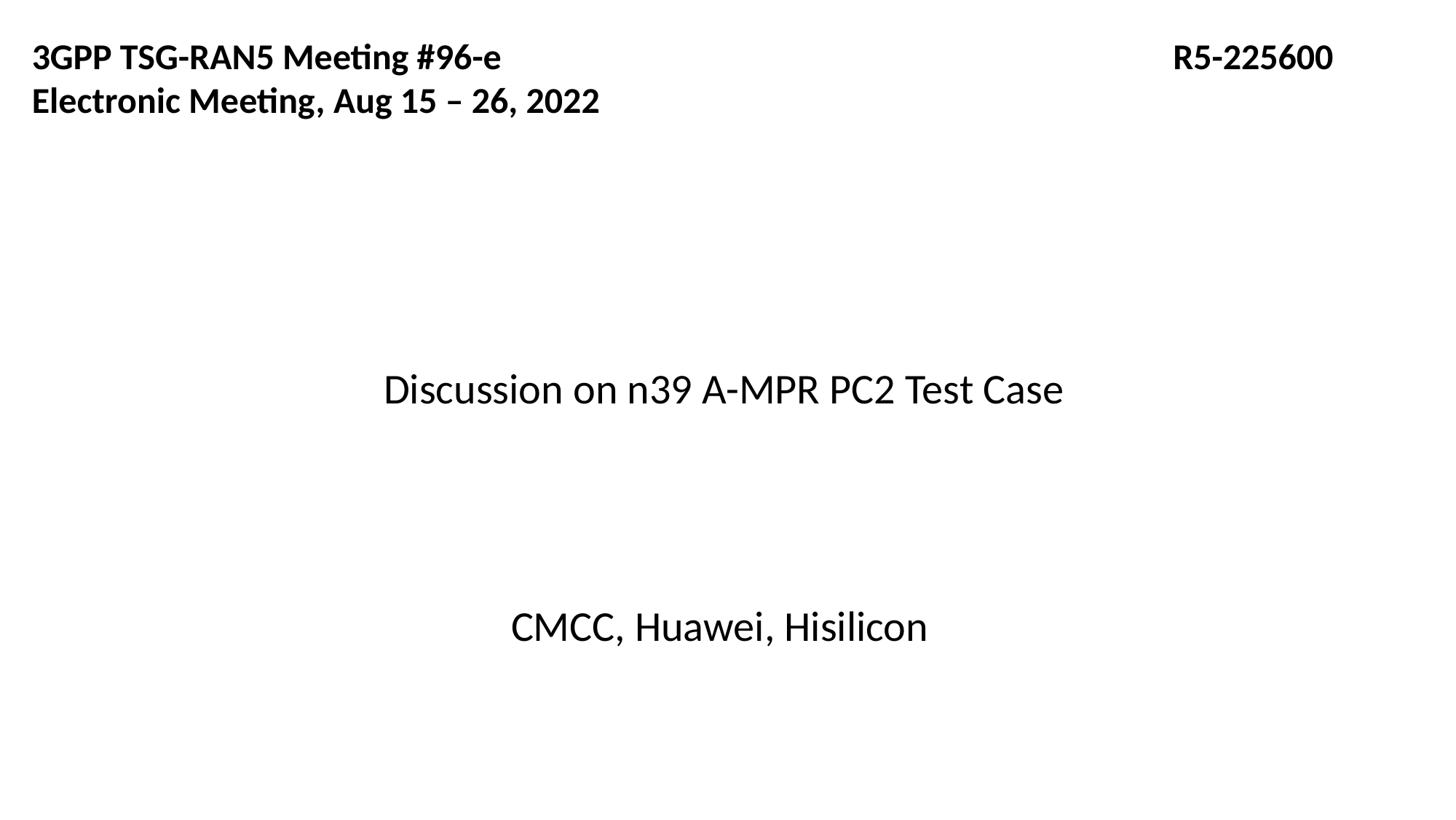

3GPP TSG-RAN5 Meeting #96-e 						      R5-225600
Electronic Meeting, Aug 15 – 26, 2022
# Discussion on n39 A-MPR PC2 Test Case
CMCC, Huawei, Hisilicon